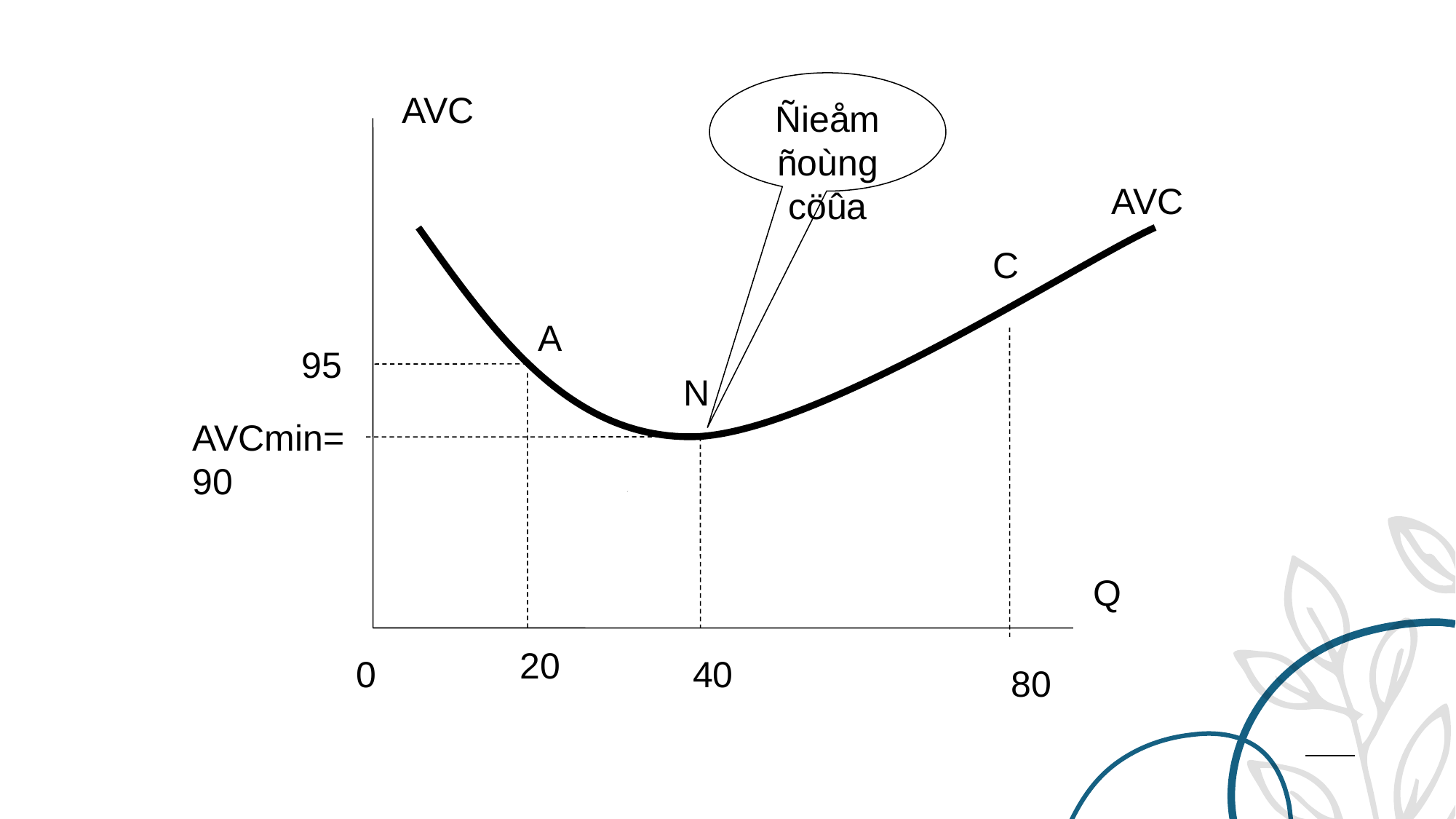

Ñieåm ñoùng cöûa
AVC

AVC

C
A

95

N

AVCmin=90

Q

20
0
40
80